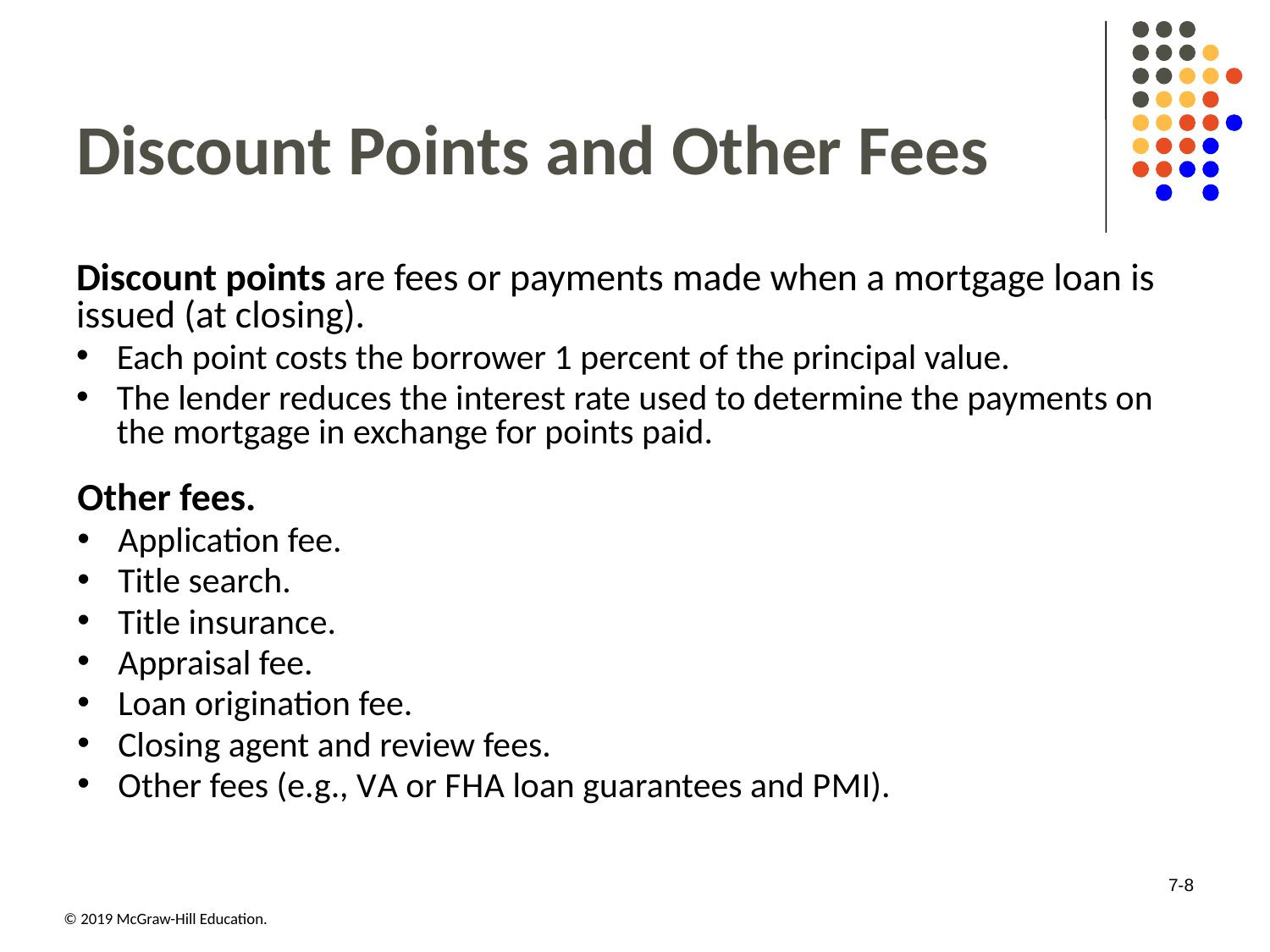

# Discount Points and Other Fees
Discount points are fees or payments made when a mortgage loan is issued (at closing).
Each point costs the borrower 1 percent of the principal value.
The lender reduces the interest rate used to determine the payments on the mortgage in exchange for points paid.
Other fees.
Application fee.
Title search.
Title insurance.
Appraisal fee.
Loan origination fee.
Closing agent and review fees.
Other fees (e.g., V A or F H A loan guarantees and P M I).
7-8